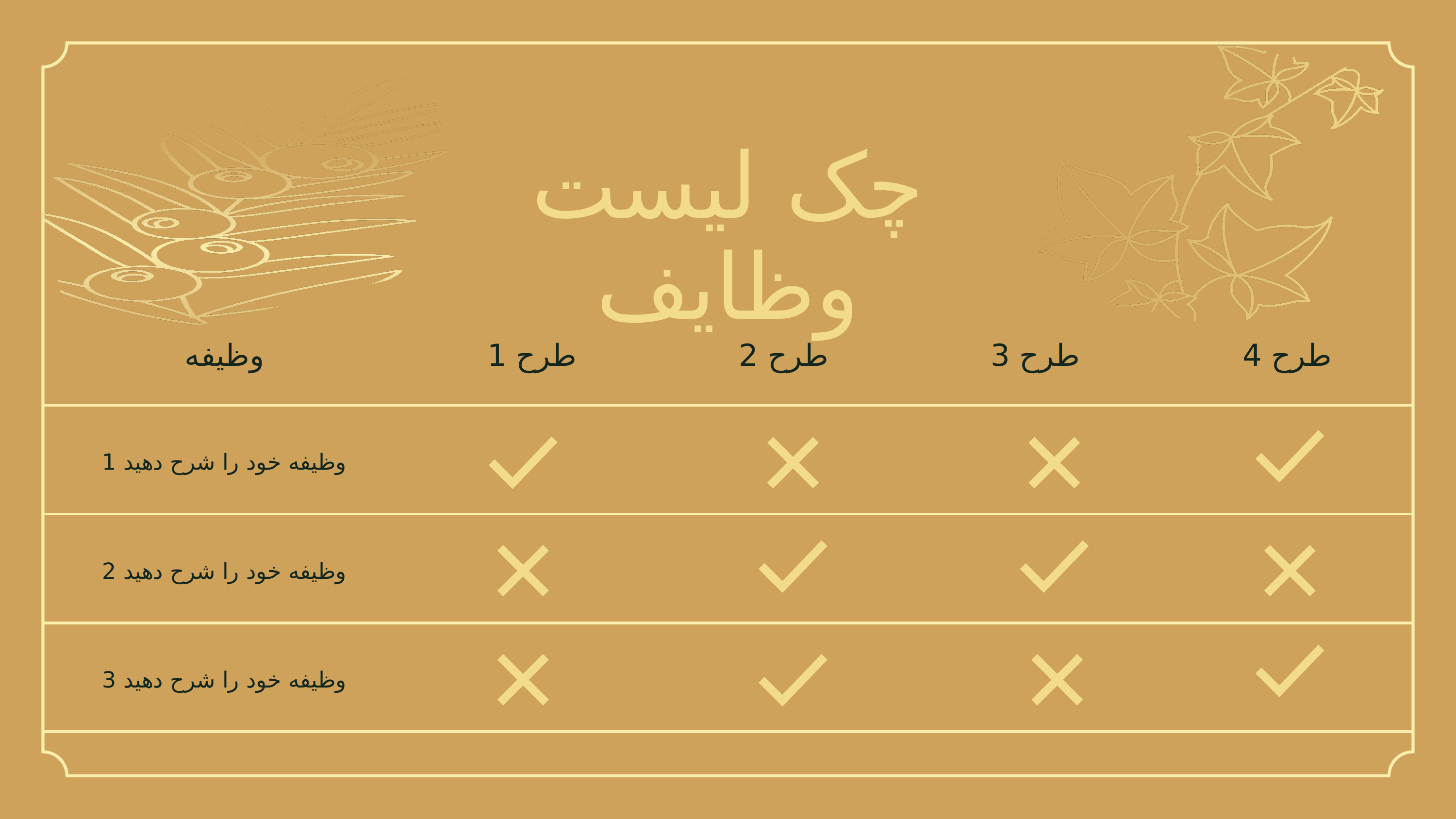

چک لیست وظایف

| وظیفه | طرح 1 | طرح 2 | طرح 3 | طرح 4 |
| --- | --- | --- | --- | --- |
| وظیفه خود را شرح دهید 1 |  |  |  |  |
| وظیفه خود را شرح دهید 2 |  |  |  |  |
| وظیفه خود را شرح دهید 3 |  |  |  |  |